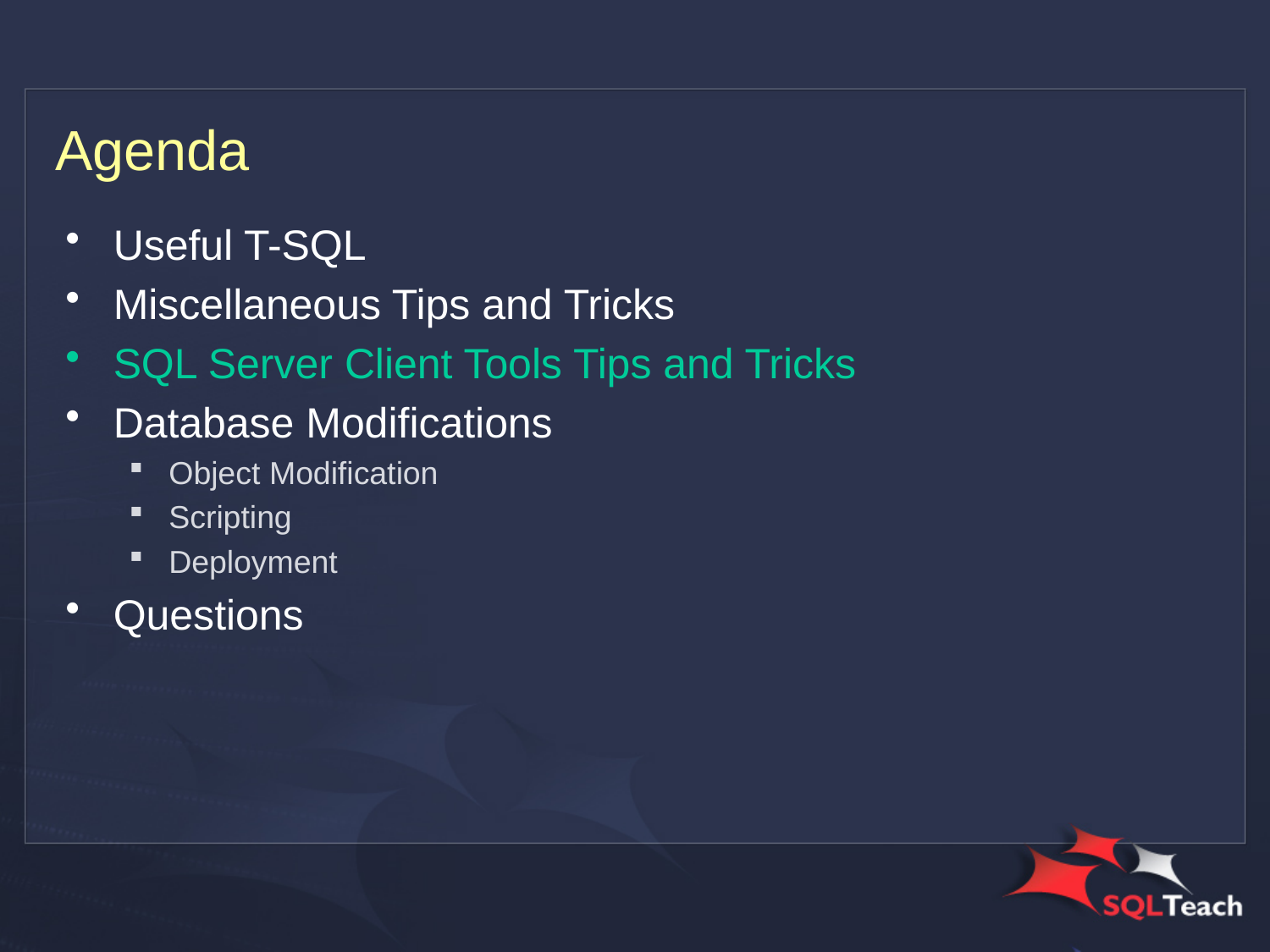

# Agenda
Useful T-SQL
Miscellaneous Tips and Tricks
SQL Server Client Tools Tips and Tricks
Database Modifications
Object Modification
Scripting
Deployment
Questions